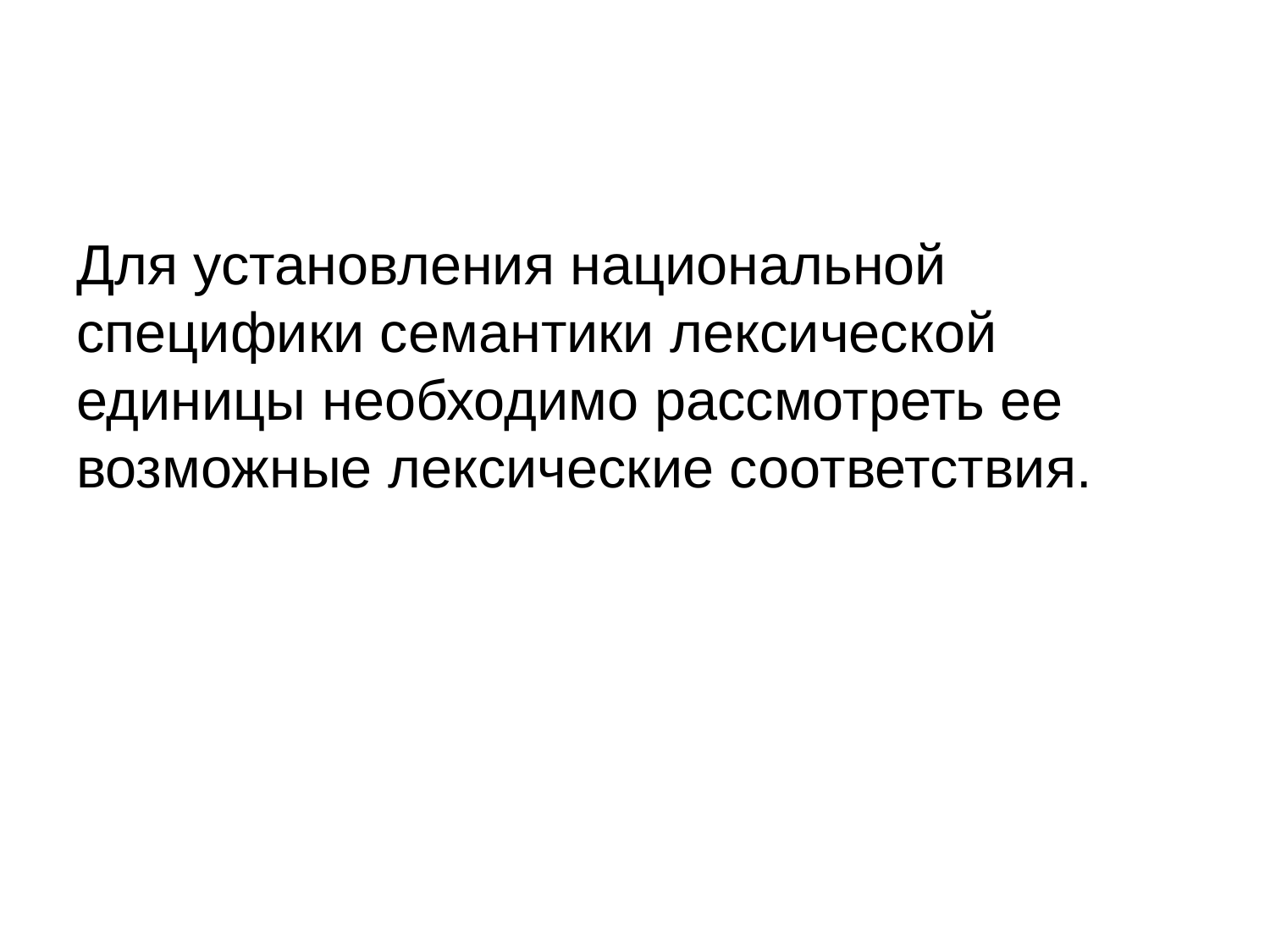

#
Для установления национальной специфики семантики лексической единицы необходимо рассмотреть ее возможные лексические соответствия.